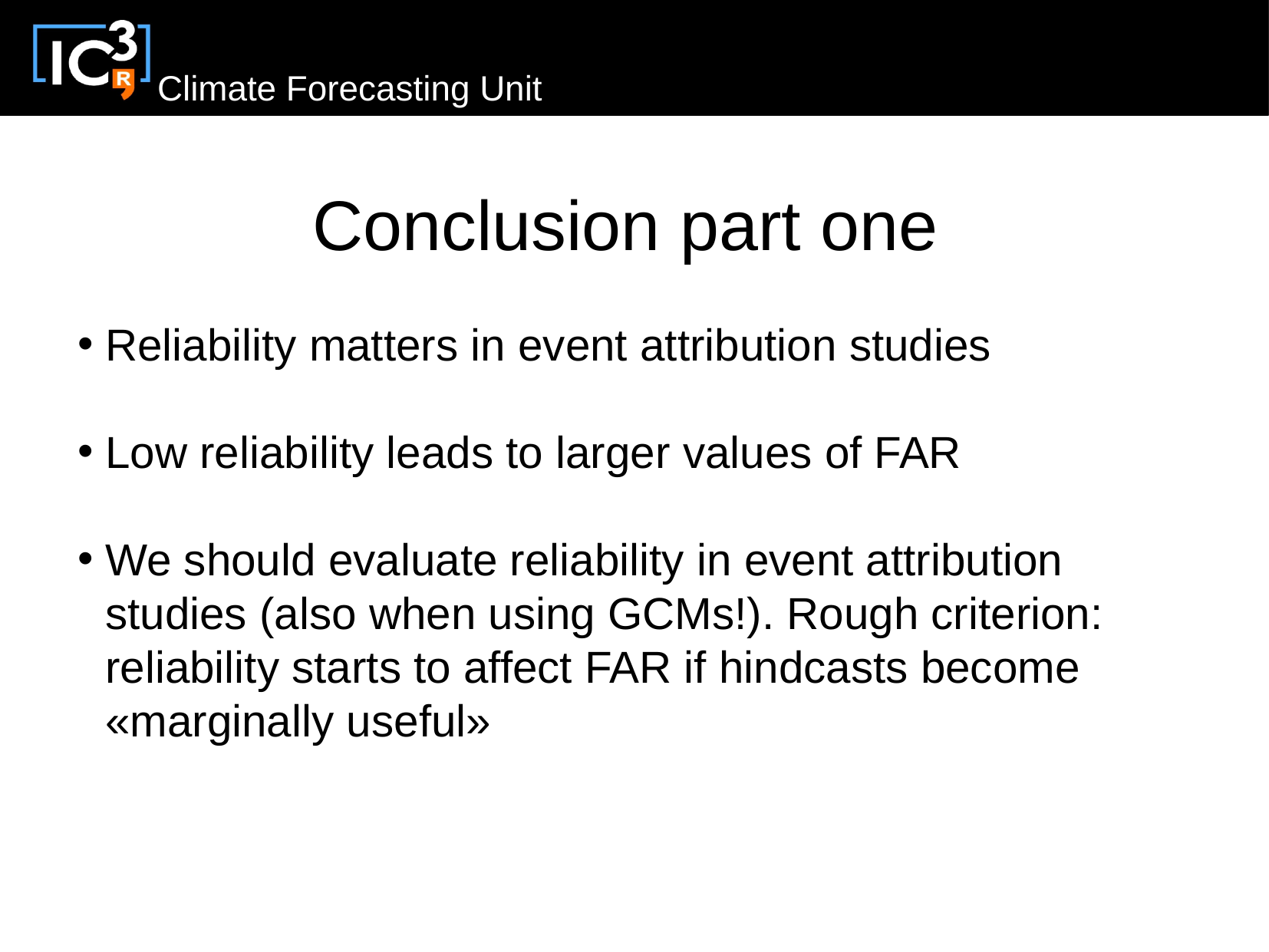

Conclusion part one
Reliability matters in event attribution studies

Low reliability leads to larger values of FAR

We should evaluate reliability in event attribution studies (also when using GCMs!). Rough criterion: reliability starts to affect FAR if hindcasts become «marginally useful»